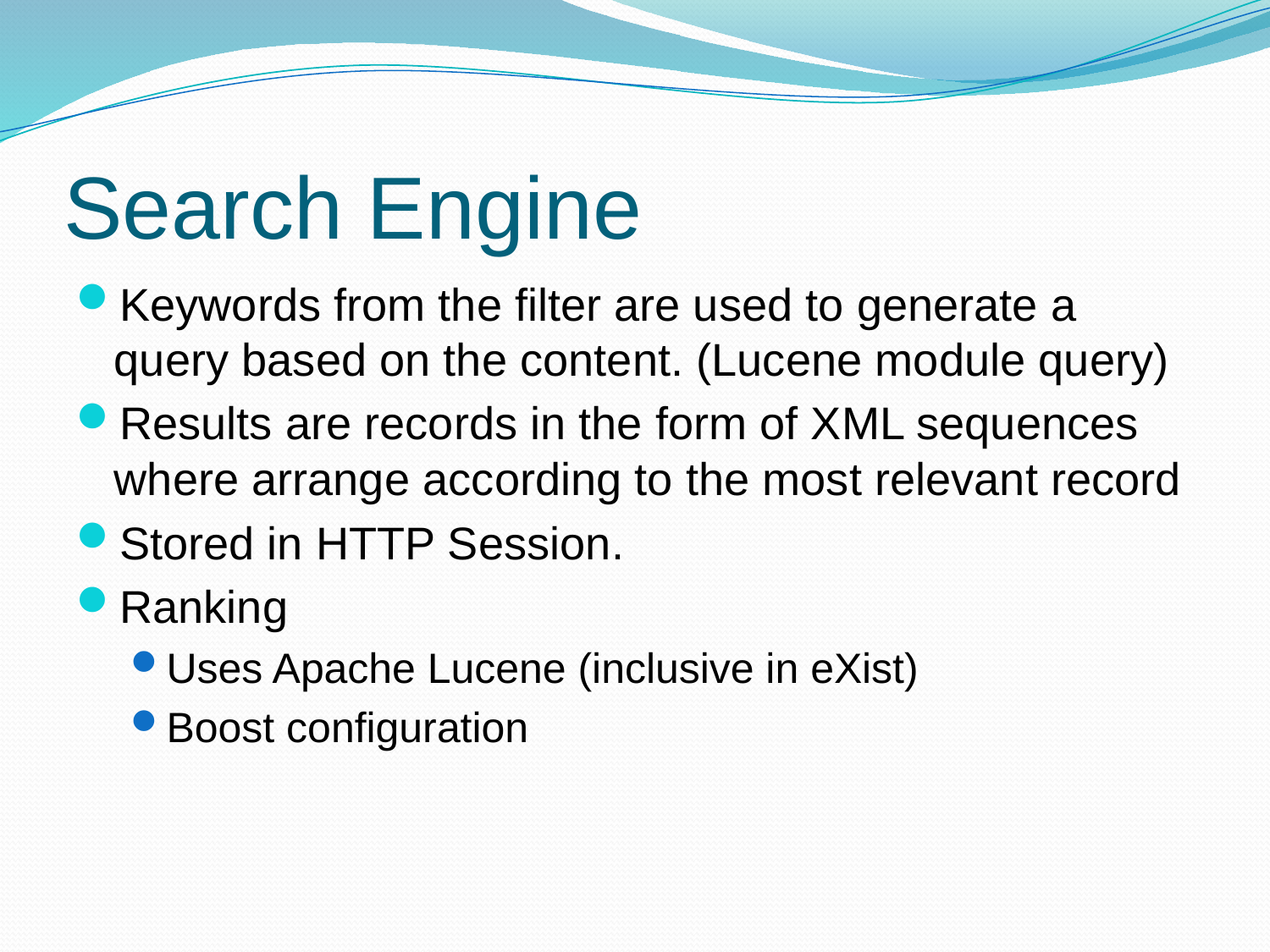

# Search Engine
Keywords from the filter are used to generate a query based on the content. (Lucene module query)
Results are records in the form of XML sequences where arrange according to the most relevant record
Stored in HTTP Session.
Ranking
Uses Apache Lucene (inclusive in eXist)
Boost configuration